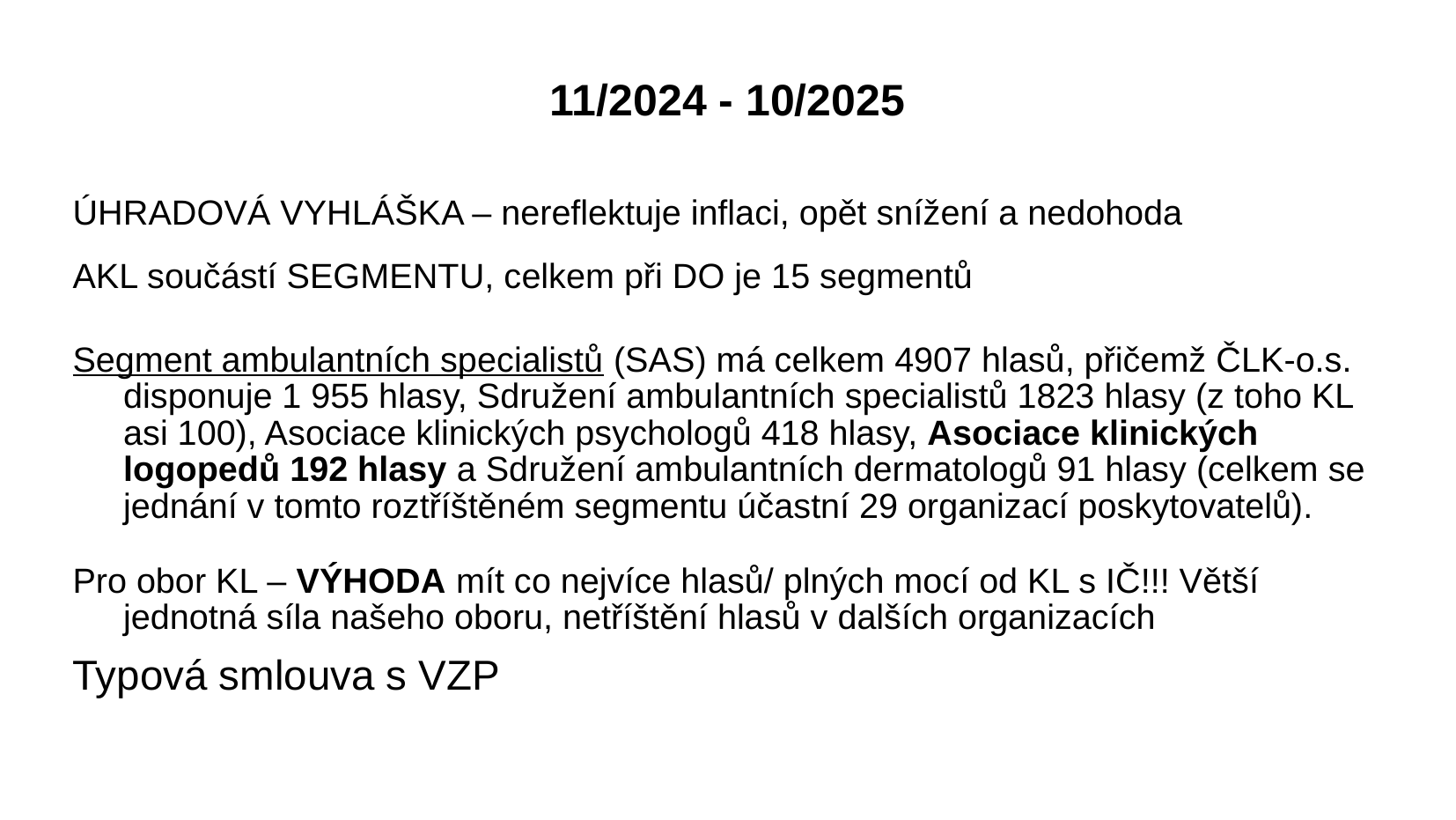

11/2024 - 10/2025

# ÚHRADOVÁ VYHLÁŠKA – nereflektuje inflaci, opět snížení a nedohoda
AKL součástí SEGMENTU, celkem při DO je 15 segmentů
Segment ambulantních specialistů (SAS) má celkem 4907 hlasů, přičemž ČLK-o.s. disponuje 1 955 hlasy, Sdružení ambulantních specialistů 1823 hlasy (z toho KL asi 100), Asociace klinických psychologů 418 hlasy, Asociace klinických logopedů 192 hlasy a Sdružení ambulantních dermatologů 91 hlasy (celkem se jednání v tomto roztříštěném segmentu účastní 29 organizací poskytovatelů).
Pro obor KL – VÝHODA mít co nejvíce hlasů/ plných mocí od KL s IČ!!! Větší jednotná síla našeho oboru, netříštění hlasů v dalších organizacích
Typová smlouva s VZP